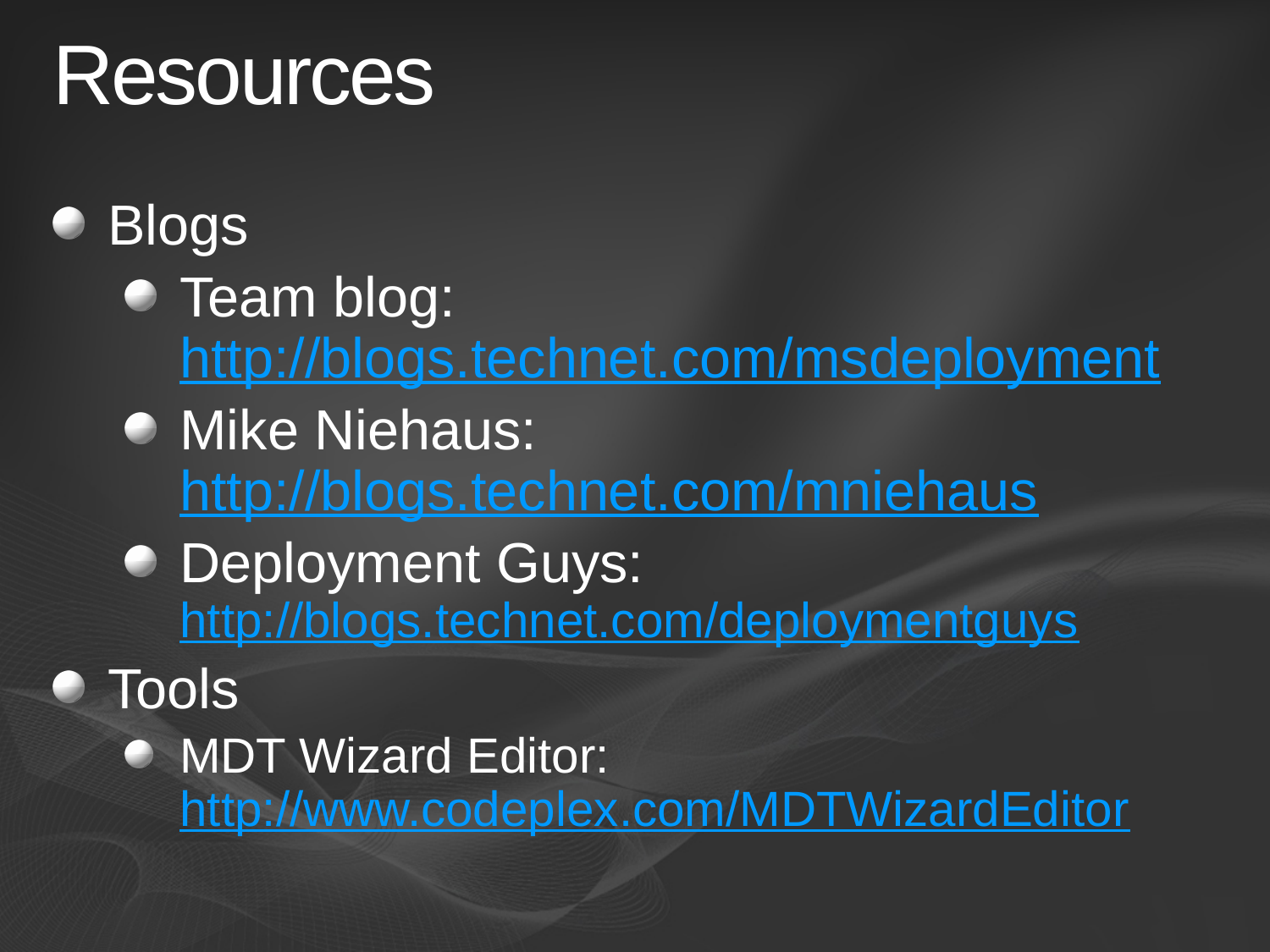

# Resources
Blogs
Team blog:  http://blogs.technet.com/msdeployment
Mike Niehaus:  http://blogs.technet.com/mniehaus
Deployment Guys:  http://blogs.technet.com/deploymentguys
Tools
MDT Wizard Editor: http://www.codeplex.com/MDTWizardEditor